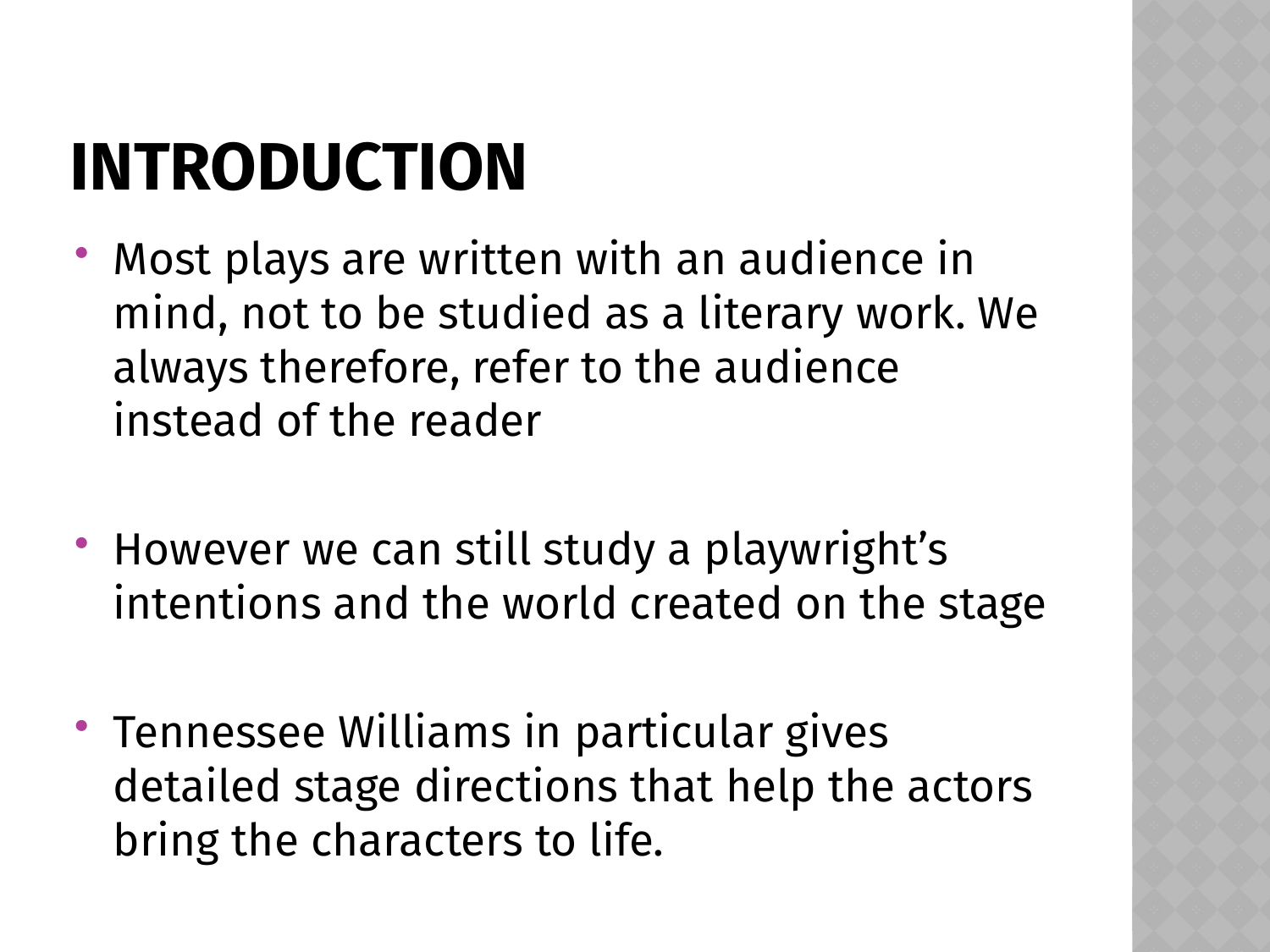

# Introduction
Most plays are written with an audience in mind, not to be studied as a literary work. We always therefore, refer to the audience instead of the reader

However we can still study a playwright’s intentions and the world created on the stage

Tennessee Williams in particular gives detailed stage directions that help the actors bring the characters to life.